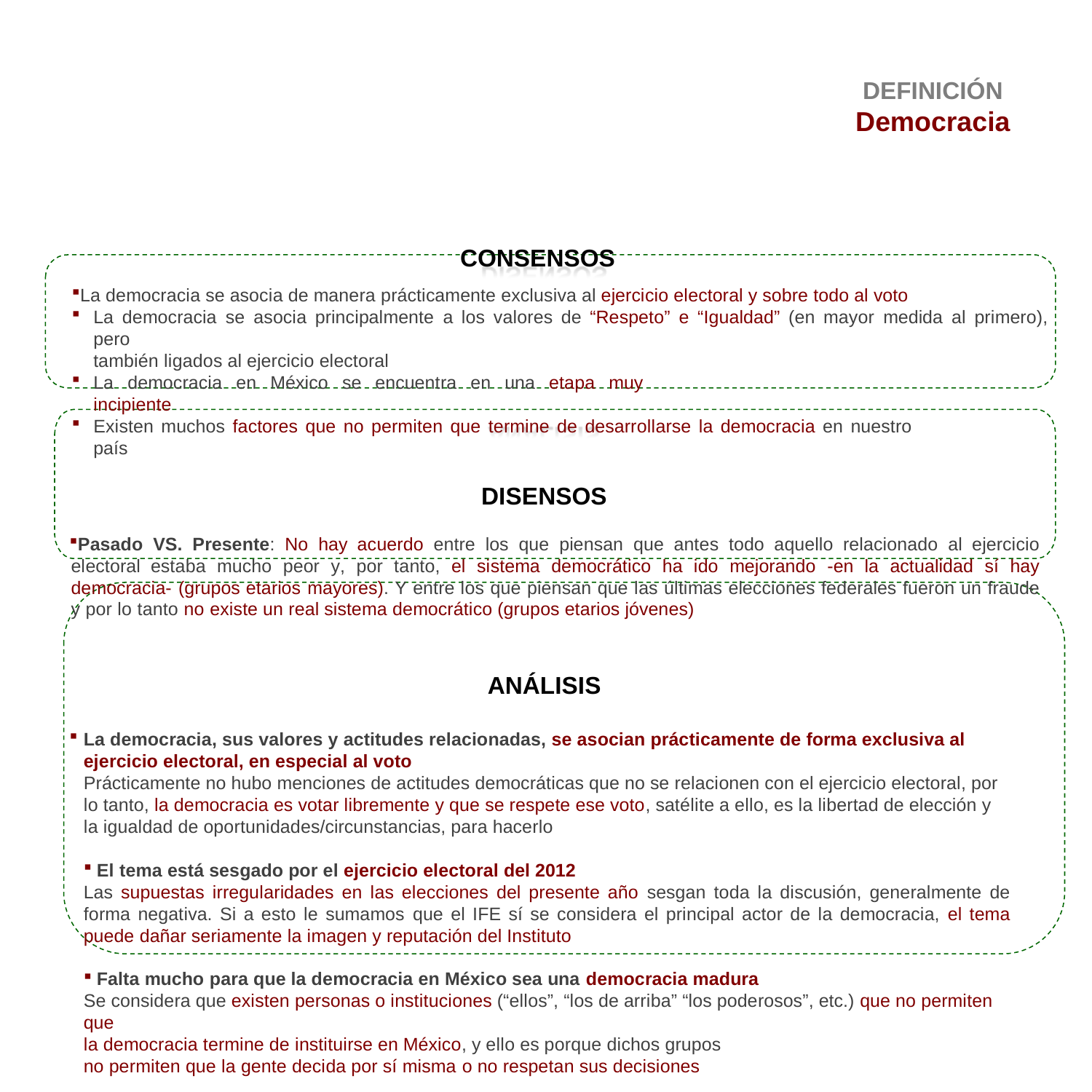

# DEFINICIÓN Democracia

CONSENSOS

La democracia se asocia de manera prácticamente exclusiva al ejercicio electoral y sobre todo al voto
La democracia se asocia principalmente a los valores de “Respeto” e “Igualdad” (en mayor medida al primero), pero
también ligados al ejercicio electoral
La democracia en México se encuentra en una etapa muy incipiente
Existen muchos factores que no permiten que termine de desarrollarse la democracia en nuestro país

DISENSOS

Pasado VS. Presente: No hay acuerdo entre los que piensan que antes todo aquello relacionado al ejercicio electoral estaba mucho peor y, por tanto, el sistema democrático ha ido mejorando -en la actualidad sí hay democracia- (grupos etarios mayores). Y entre los que piensan que las últimas elecciones federales fueron un fraude y por lo tanto no existe un real sistema democrático (grupos etarios jóvenes)

ANÁLISIS

La democracia, sus valores y actitudes relacionadas, se asocian prácticamente de forma exclusiva al ejercicio electoral, en especial al voto
Prácticamente no hubo menciones de actitudes democráticas que no se relacionen con el ejercicio electoral, por lo tanto, la democracia es votar libremente y que se respete ese voto, satélite a ello, es la libertad de elección y la igualdad de oportunidades/circunstancias, para hacerlo

El tema está sesgado por el ejercicio electoral del 2012
Las supuestas irregularidades en las elecciones del presente año sesgan toda la discusión, generalmente de forma negativa. Si a esto le sumamos que el IFE sí se considera el principal actor de la democracia, el tema puede dañar seriamente la imagen y reputación del Instituto

Falta mucho para que la democracia en México sea una democracia madura
Se considera que existen personas o instituciones (“ellos”, “los de arriba” “los poderosos”, etc.) que no permiten que
la democracia termine de instituirse en México, y ello es porque dichos grupos
no permiten que la gente decida por sí misma o no respetan sus decisiones